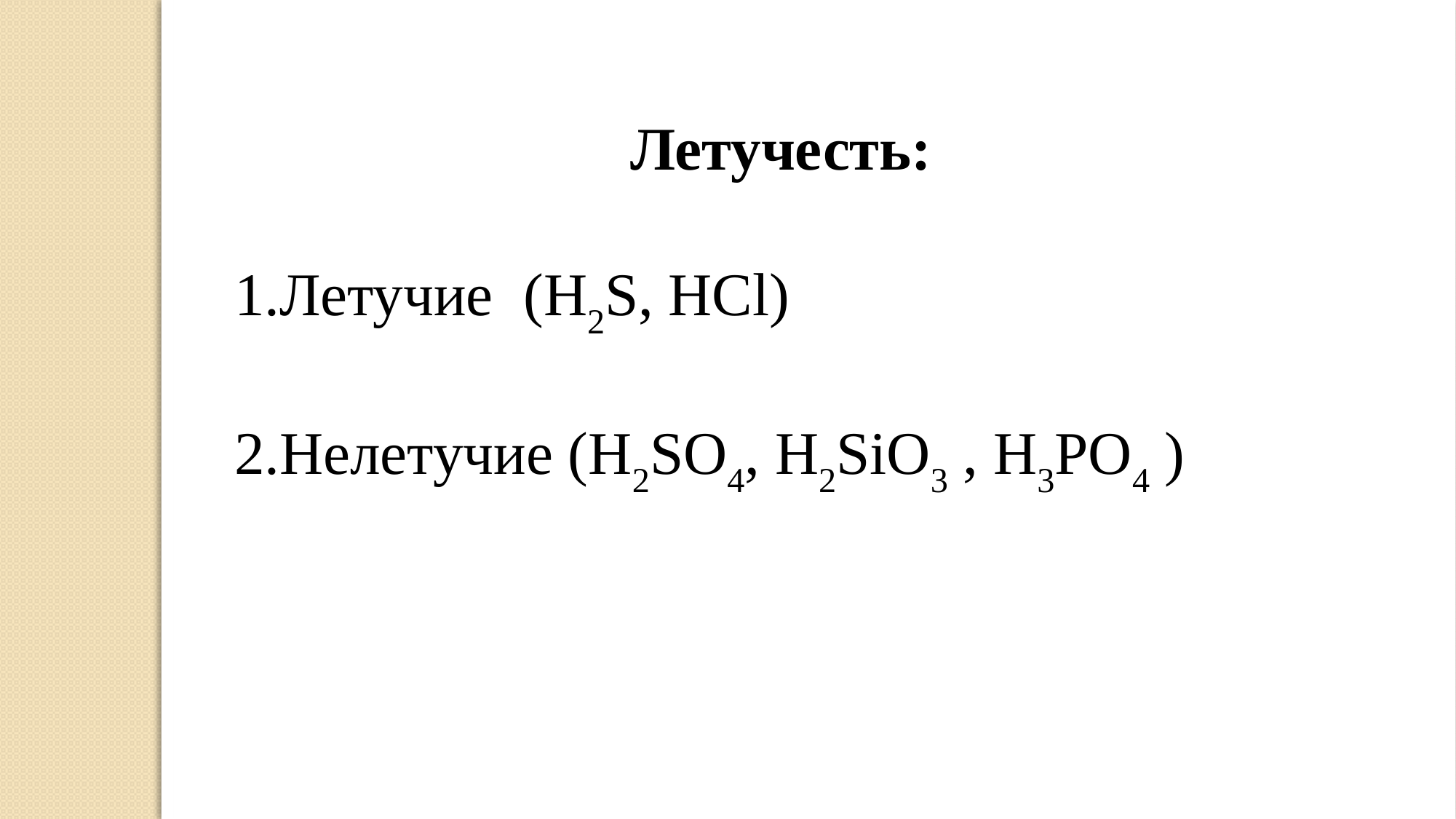

Летучесть:

Летучие  (H2S, HCl)

Нелетучие (H2SO4, H2SiO3 , H3PO4 )